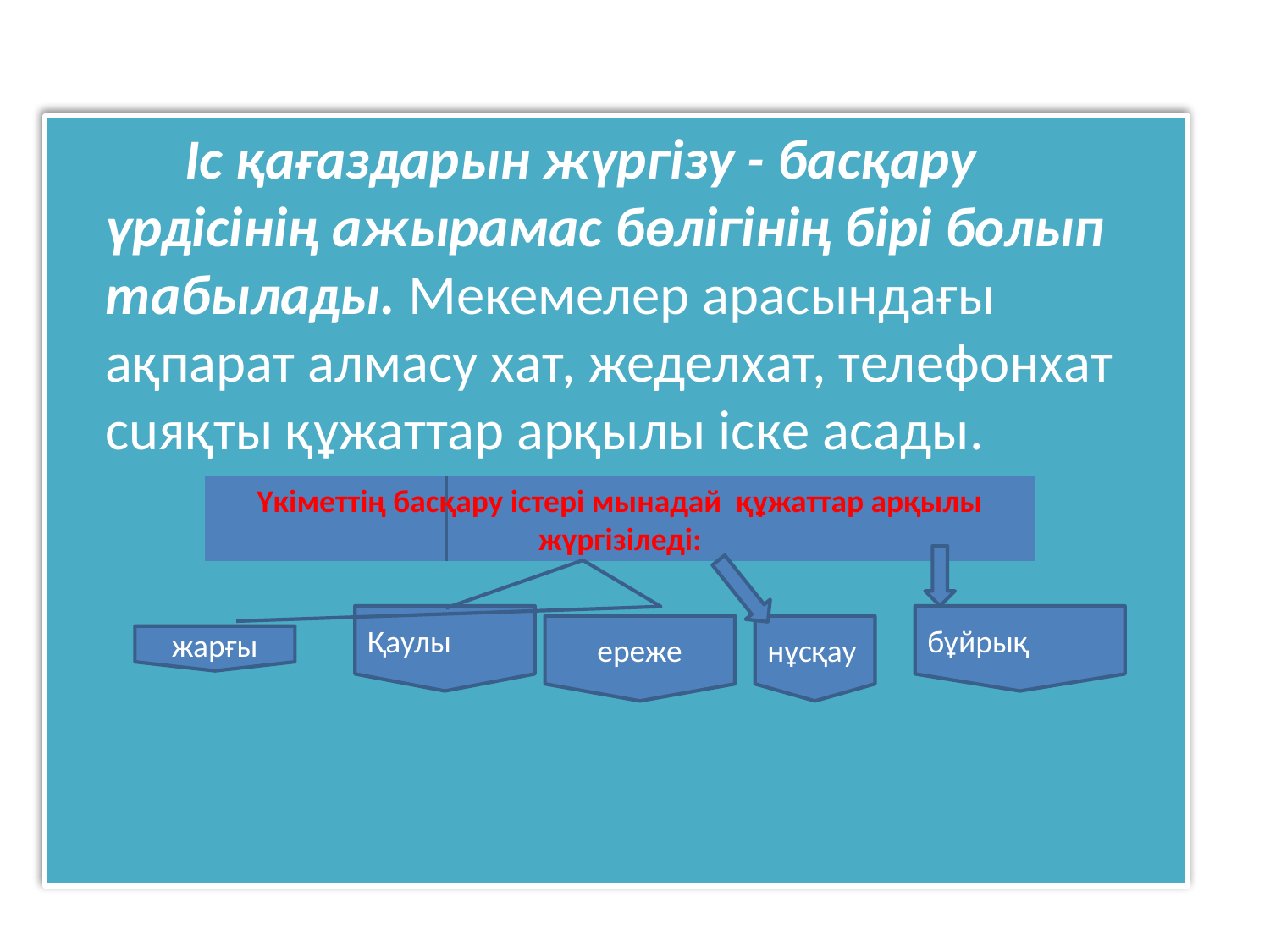

Іс қағаздарын жүргiзу - басқару үрдісінің ажырамас бөлiгiнiң бiрi болып табылады. Мекемелер арасындағы ақпарат алмасу хат, жеделхат, телефонхат сuяқты құжаттар арқылы icкe асады.

Yкiмeттiң басқару icтepi мынадай  құжаттар арқылы жүргiзiледi:

Қаулы
бұйрық
ереже
нұсқау
жарғы